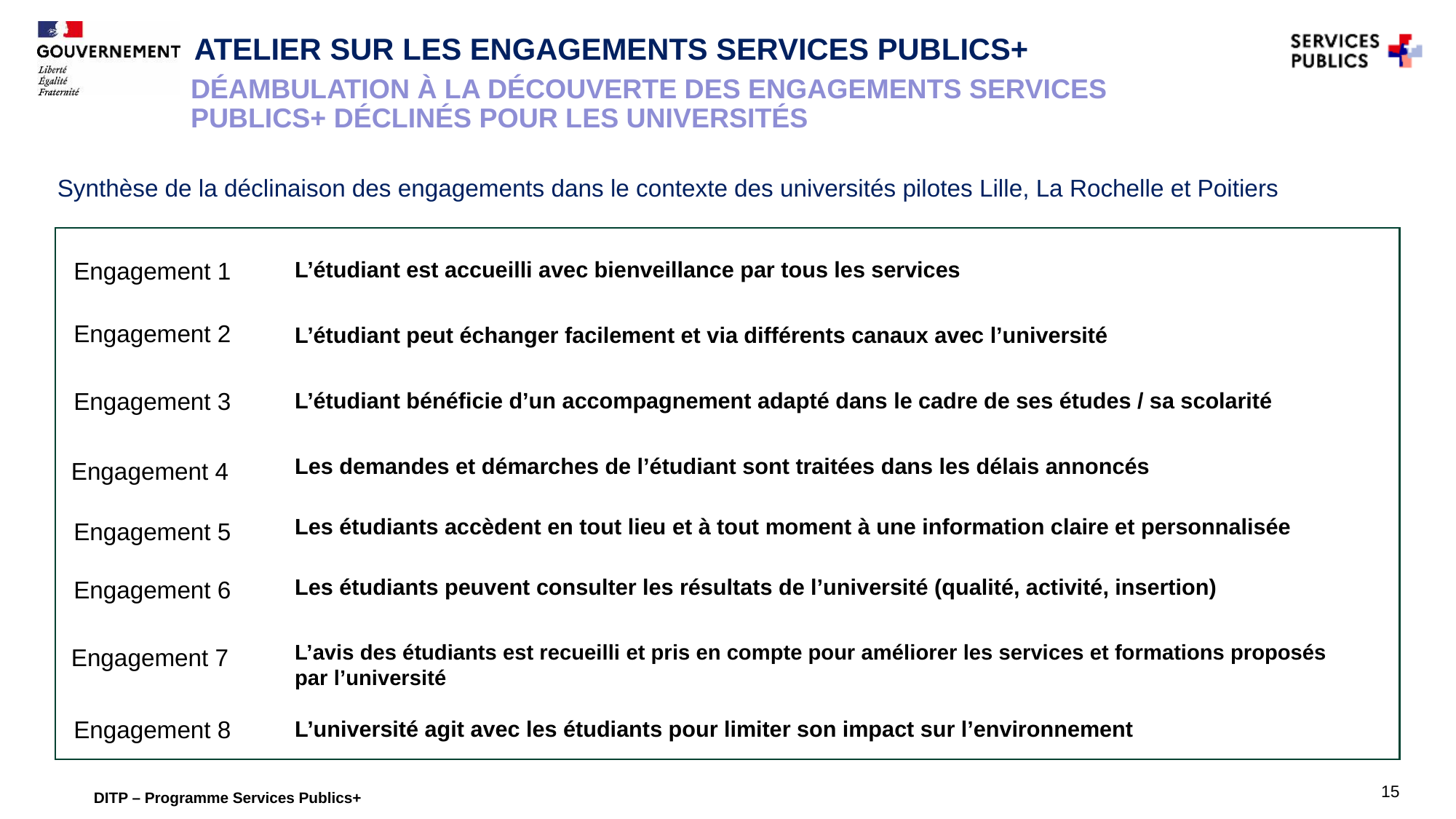

Atelier sur les engagements Services publics+
DÉAMBULATION À LA DÉCOUVERTE DES ENGAGEMENTS SERVICES PUBLICS+ DÉCLINÉS POUR LES UNIVERSITéS

# Synthèse de la déclinaison des engagements dans le contexte des universités pilotes Lille, La Rochelle et Poitiers

Engagement 1
L’étudiant est accueilli avec bienveillance par tous les services

L’étudiant peut échanger facilement et via différents canaux avec l’université

L’étudiant bénéficie d’un accompagnement adapté dans le cadre de ses études / sa scolarité

Les demandes et démarches de l’étudiant sont traitées dans les délais annoncés

Les étudiants accèdent en tout lieu et à tout moment à une information claire et personnalisée

Les étudiants peuvent consulter les résultats de l’université (qualité, activité, insertion)

L’avis des étudiants est recueilli et pris en compte pour améliorer les services et formations proposés par l’université

L’université agit avec les étudiants pour limiter son impact sur l’environnement
Engagement 2
Engagement 3
Engagement 4
Engagement 5
Engagement 6
Engagement 7
Engagement 8
15
DITP – Programme Services Publics+
15